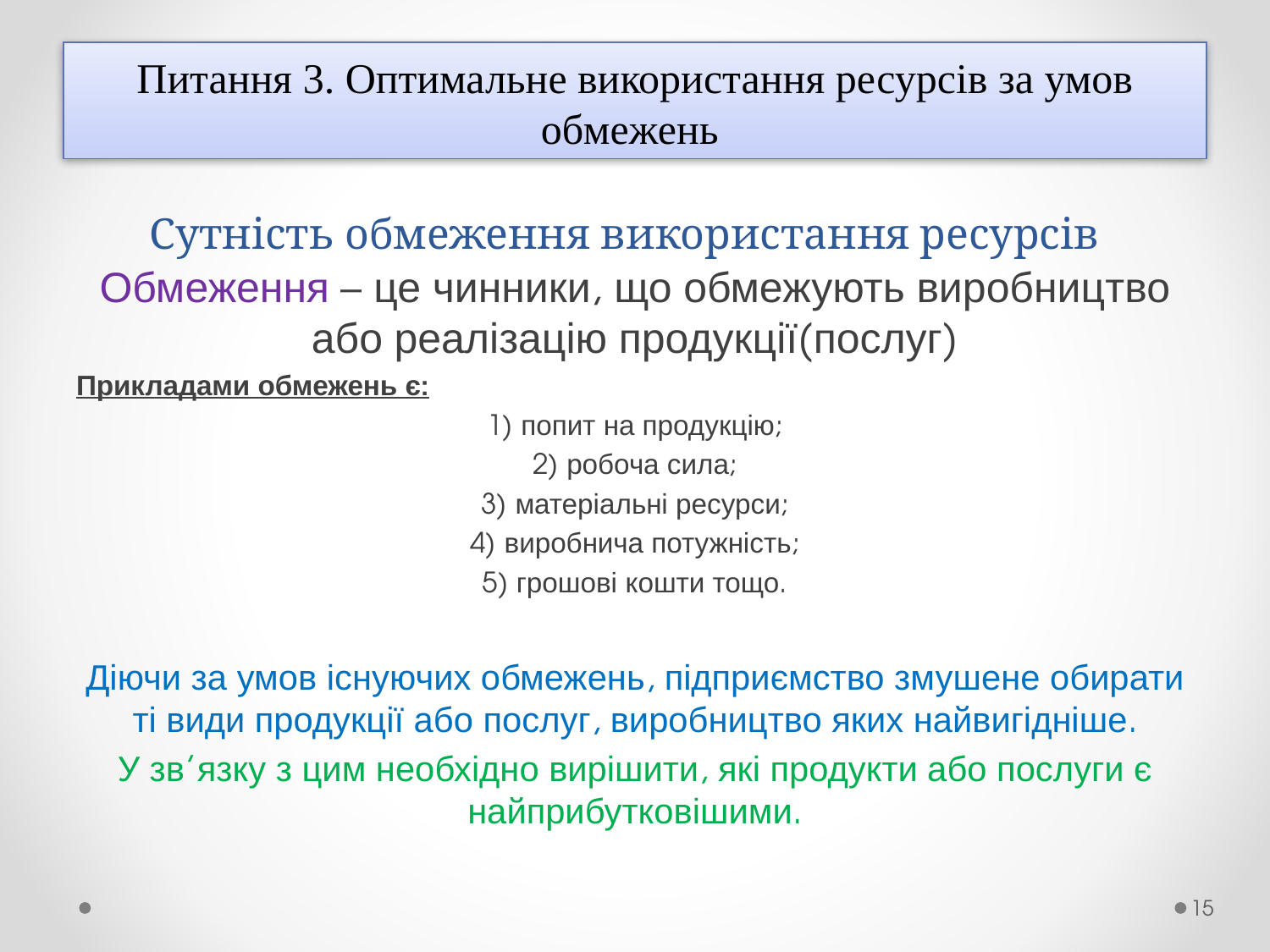

Питання 3. Оптимальне використання ресурсів за умов обмежень
# Сутність обмеження використання ресурсів
Обмеження – це чинники, що обмежують виробництво або реалізацію продукції(послуг)
Прикладами обмежень є:
 попит на продукцію;
 робоча сила;
 матеріальні ресурси;
 виробнича потужність;
 грошові кошти тощо.

Діючи за умов існуючих обмежень, підприємство змушене обирати ті види продукції або послуг, виробництво яких найвигідніше.
У зв’язку з цим необхідно вирішити, які продукти або послуги є найприбутковішими.

15